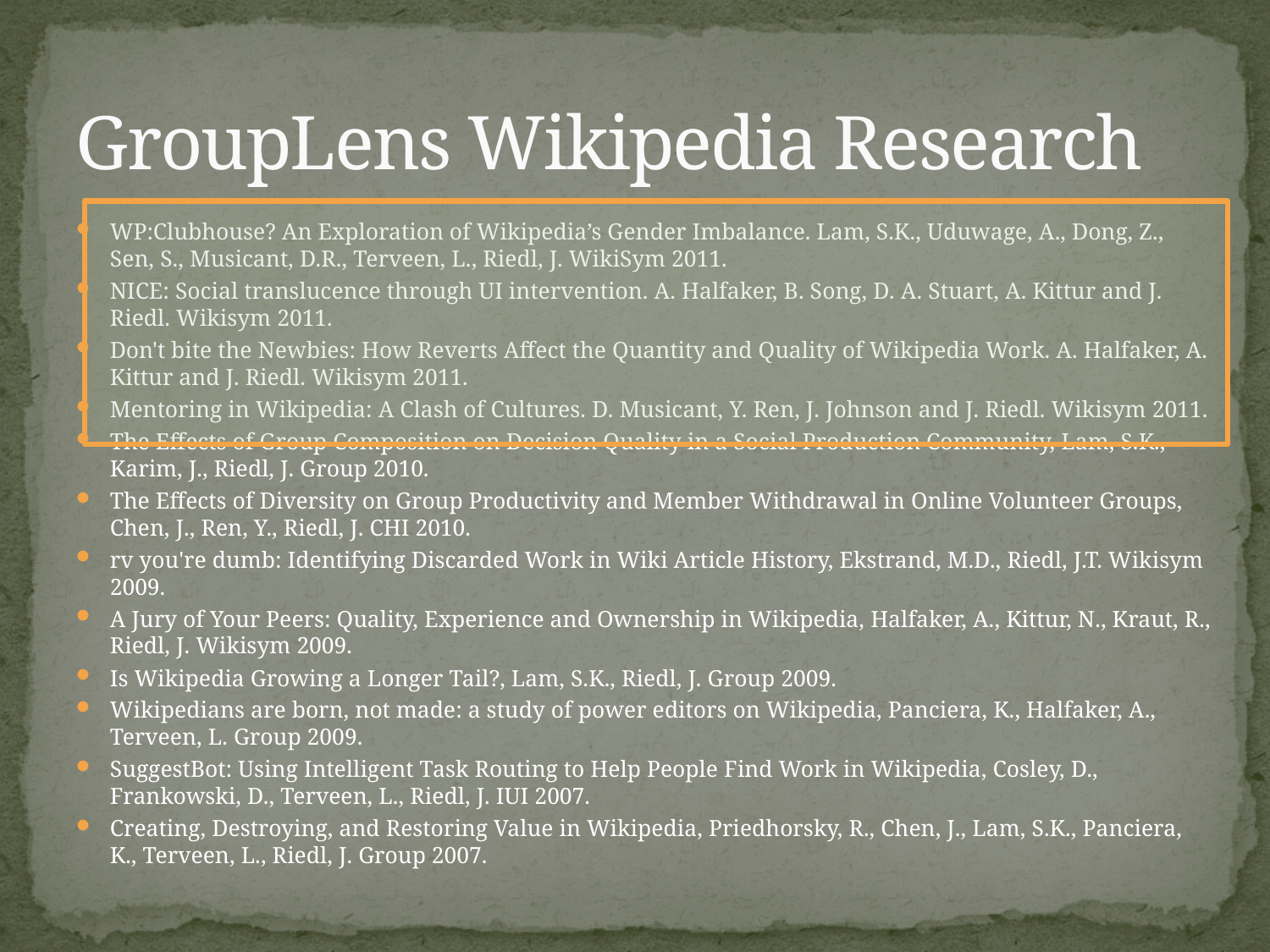

# GroupLens Wikipedia Research

WP:Clubhouse? An Exploration of Wikipedia’s Gender Imbalance. Lam, S.K., Uduwage, A., Dong, Z., Sen, S., Musicant, D.R., Terveen, L., Riedl, J. WikiSym 2011.
NICE: Social translucence through UI intervention. A. Halfaker, B. Song, D. A. Stuart, A. Kittur and J. Riedl. Wikisym 2011.
Don't bite the Newbies: How Reverts Affect the Quantity and Quality of Wikipedia Work. A. Halfaker, A. Kittur and J. Riedl. Wikisym 2011.
Mentoring in Wikipedia: A Clash of Cultures. D. Musicant, Y. Ren, J. Johnson and J. Riedl. Wikisym 2011.
The Effects of Group Composition on Decision Quality in a Social Production Community, Lam, S.K., Karim, J., Riedl, J. Group 2010.
The Effects of Diversity on Group Productivity and Member Withdrawal in Online Volunteer Groups, Chen, J., Ren, Y., Riedl, J. CHI 2010.
rv you're dumb: Identifying Discarded Work in Wiki Article History, Ekstrand, M.D., Riedl, J.T. Wikisym 2009.
A Jury of Your Peers: Quality, Experience and Ownership in Wikipedia, Halfaker, A., Kittur, N., Kraut, R., Riedl, J. Wikisym 2009.
Is Wikipedia Growing a Longer Tail?, Lam, S.K., Riedl, J. Group 2009.
Wikipedians are born, not made: a study of power editors on Wikipedia, Panciera, K., Halfaker, A., Terveen, L. Group 2009.
SuggestBot: Using Intelligent Task Routing to Help People Find Work in Wikipedia, Cosley, D., Frankowski, D., Terveen, L., Riedl, J. IUI 2007.
Creating, Destroying, and Restoring Value in Wikipedia, Priedhorsky, R., Chen, J., Lam, S.K., Panciera, K., Terveen, L., Riedl, J. Group 2007.